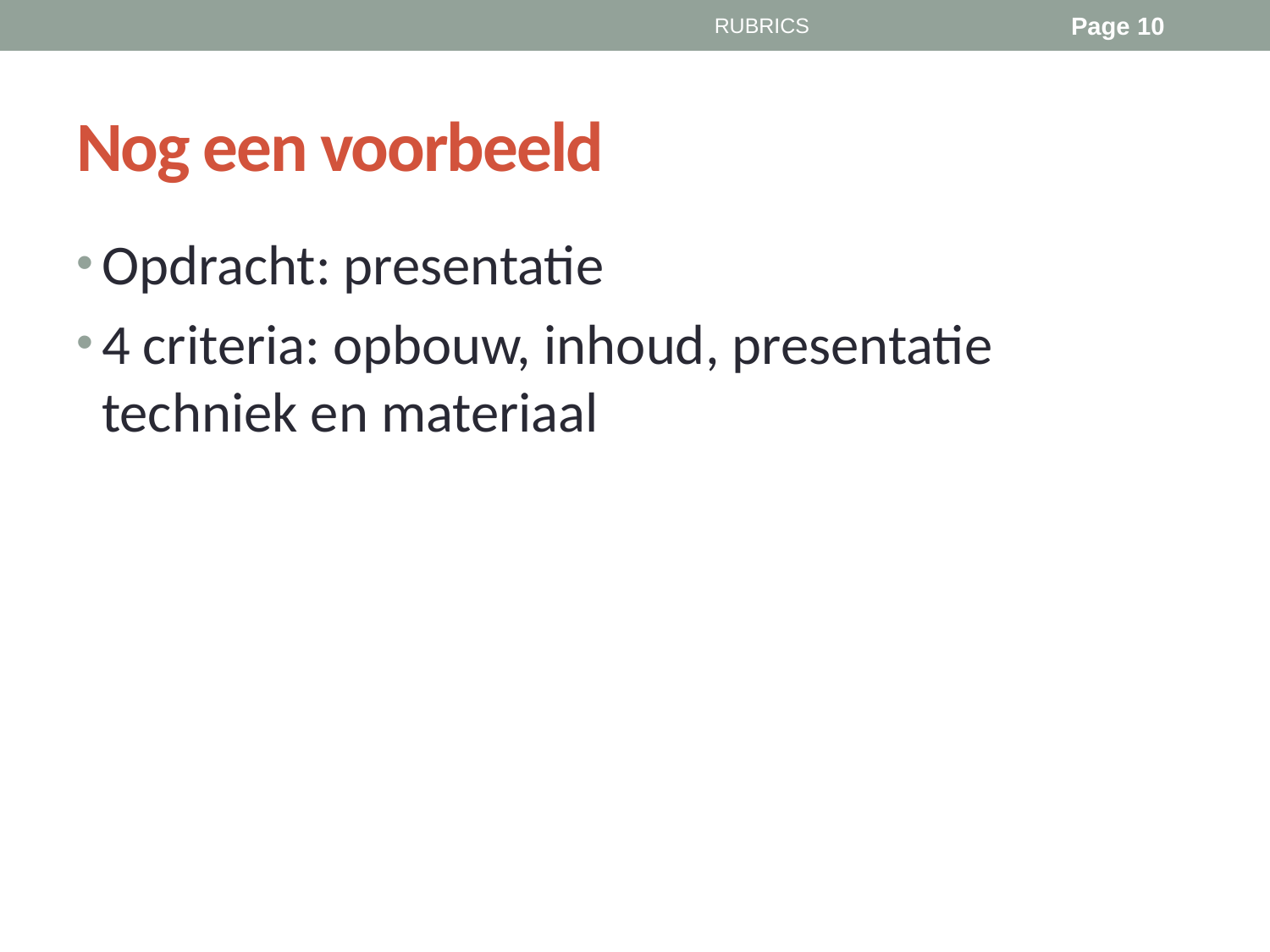

RUBRICS
Page 10
# Nog een voorbeeld
Opdracht: presentatie
4 criteria: opbouw, inhoud, presentatie techniek en materiaal